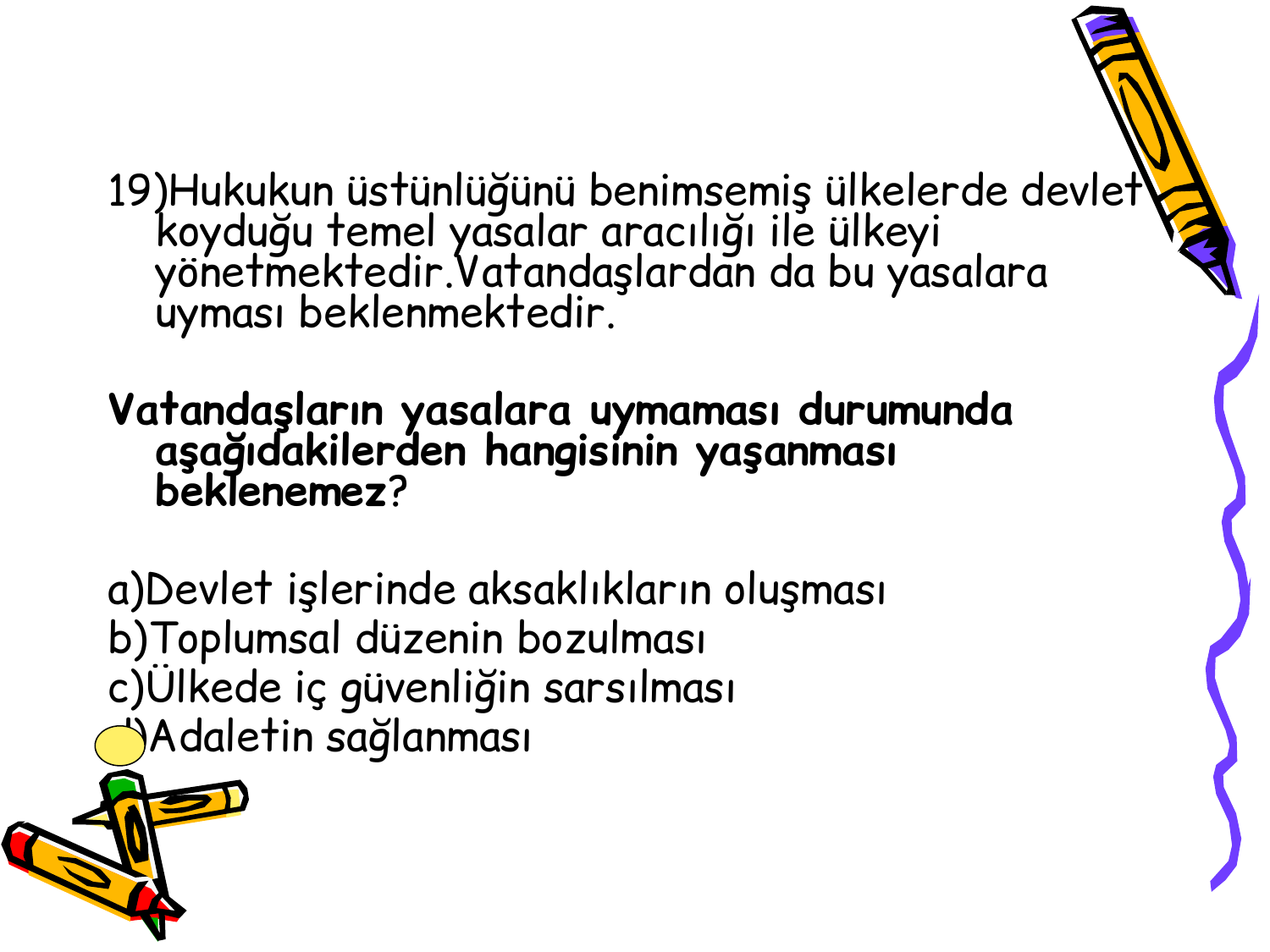

19)Hukukun üstünlüğünü benimsemiş ülkelerde devlet koyduğu temel yasalar aracılığı ile ülkeyi yönetmektedir.Vatandaşlardan da bu yasalara uyması beklenmektedir.

Vatandaşların yasalara uymaması durumunda aşağıdakilerden hangisinin yaşanması beklenemez?

a)Devlet işlerinde aksaklıkların oluşması
b)Toplumsal düzenin bozulması
c)Ülkede iç güvenliğin sarsılması
d)Adaletin sağlanması